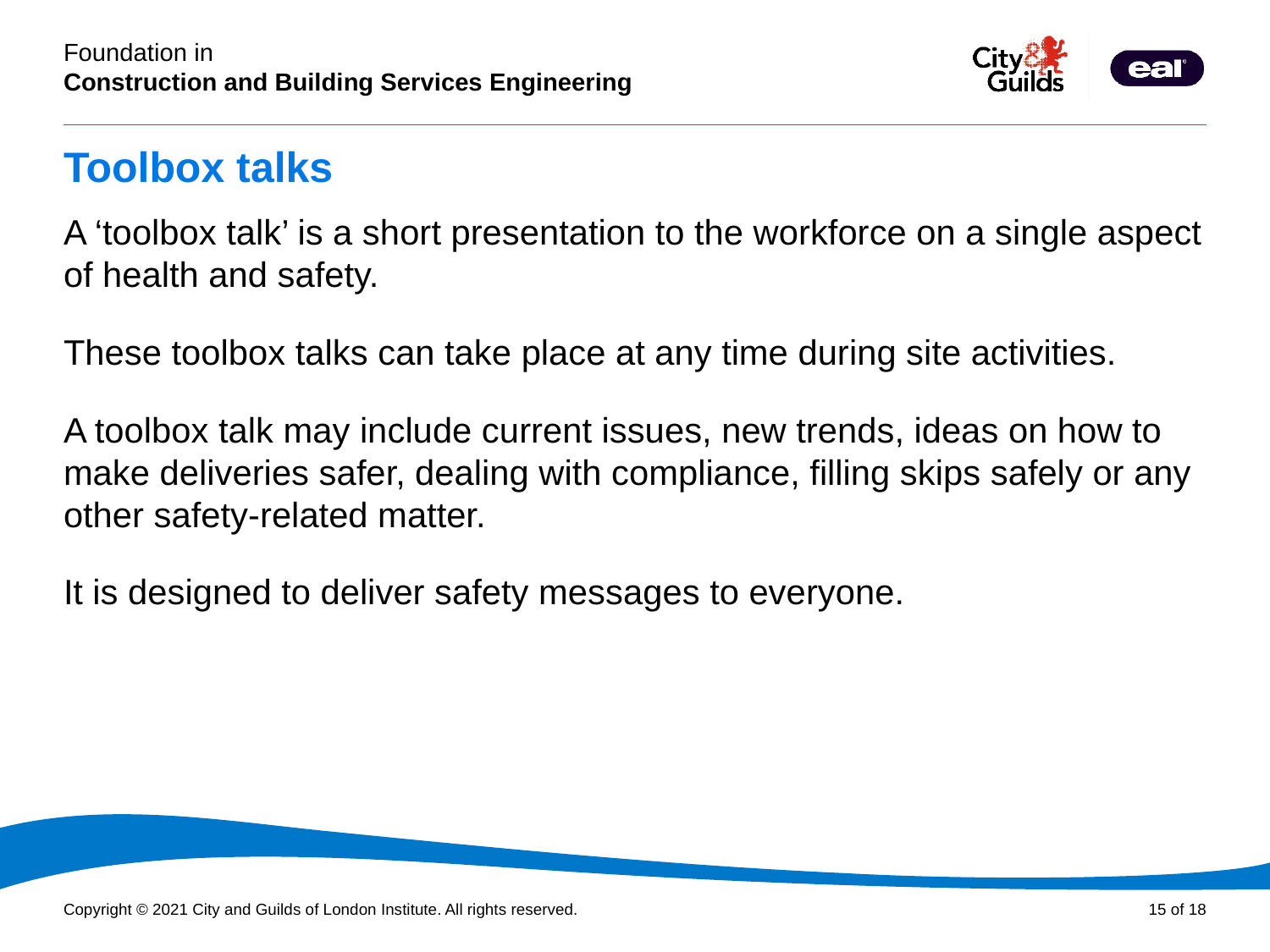

# Toolbox talks
A ‘toolbox talk’ is a short presentation to the workforce on a single aspect of health and safety.
These toolbox talks can take place at any time during site activities.
A toolbox talk may include current issues, new trends, ideas on how to make deliveries safer, dealing with compliance, filling skips safely or any other safety-related matter.
It is designed to deliver safety messages to everyone.